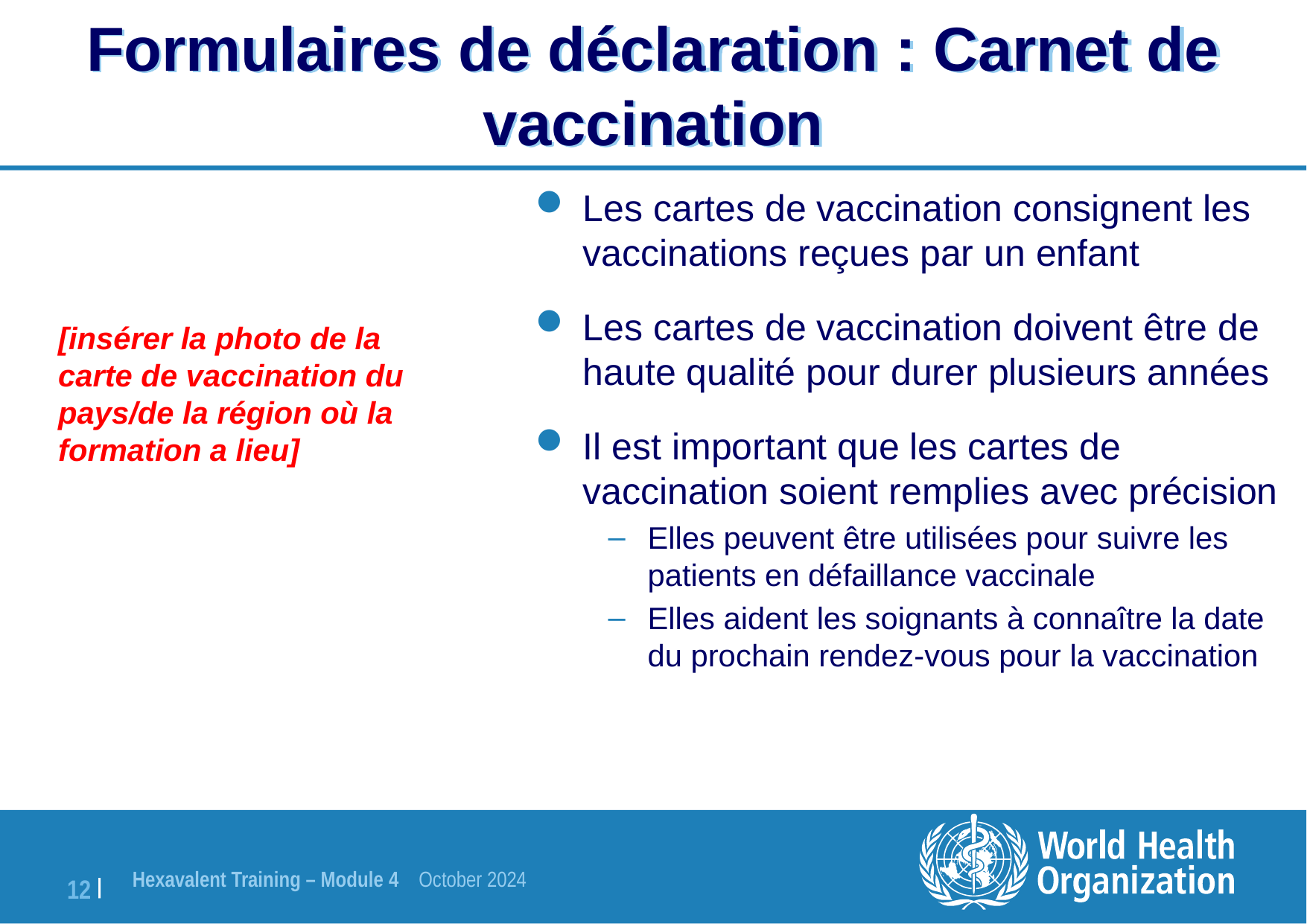

# Formulaires de déclaration : Carnet de vaccination
Les cartes de vaccination consignent les vaccinations reçues par un enfant
Les cartes de vaccination doivent être de haute qualité pour durer plusieurs années
Il est important que les cartes de vaccination soient remplies avec précision
Elles peuvent être utilisées pour suivre les patients en défaillance vaccinale
Elles aident les soignants à connaître la date du prochain rendez-vous pour la vaccination

[insérer la photo de la carte de vaccination du pays/de la région où la formation a lieu]